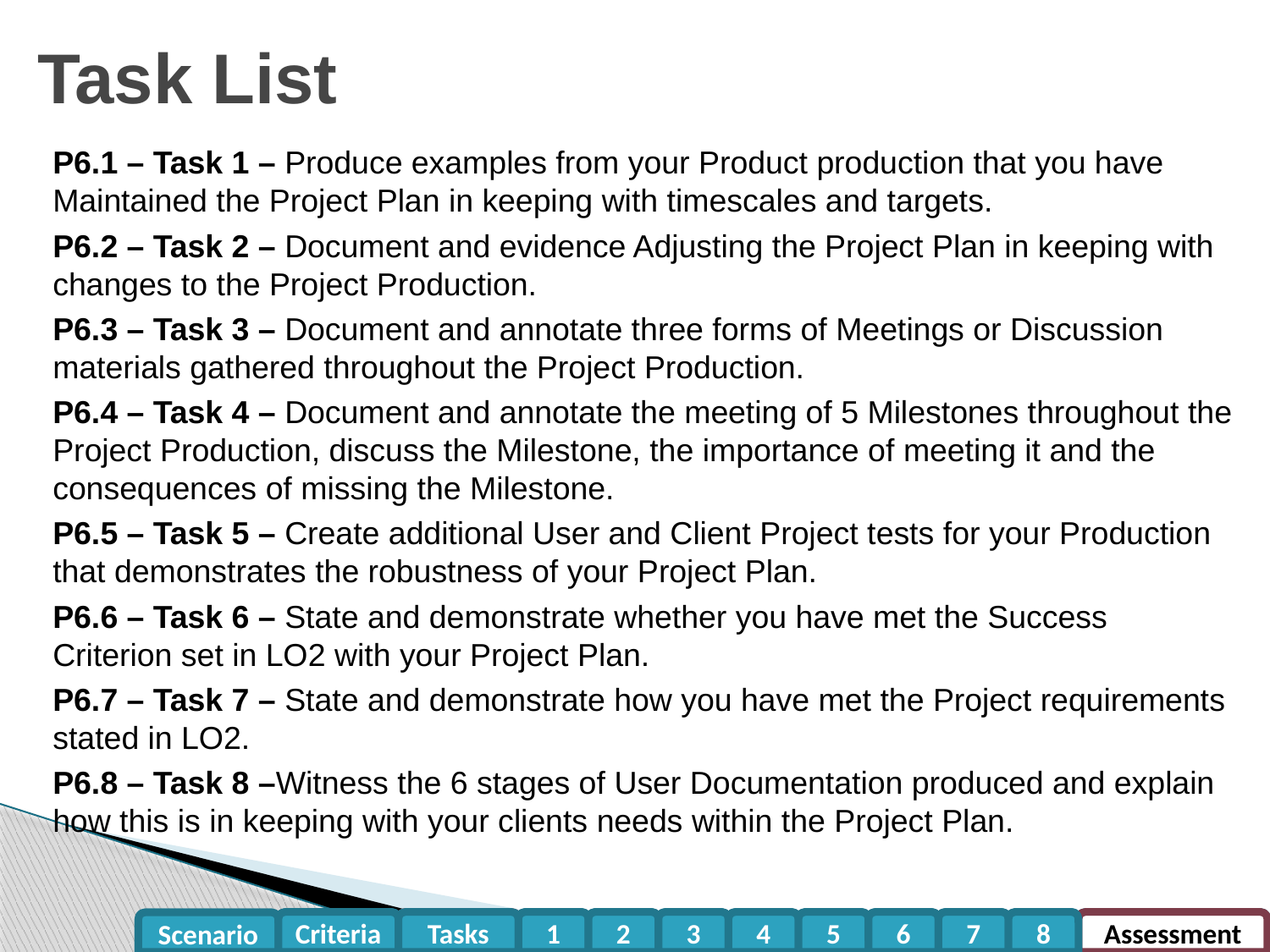

# Task List
P6.1 – Task 1 – Produce examples from your Product production that you have Maintained the Project Plan in keeping with timescales and targets.
P6.2 – Task 2 – Document and evidence Adjusting the Project Plan in keeping with changes to the Project Production.
P6.3 – Task 3 – Document and annotate three forms of Meetings or Discussion materials gathered throughout the Project Production.
P6.4 – Task 4 – Document and annotate the meeting of 5 Milestones throughout the Project Production, discuss the Milestone, the importance of meeting it and the consequences of missing the Milestone.
P6.5 – Task 5 – Create additional User and Client Project tests for your Production that demonstrates the robustness of your Project Plan.
P6.6 – Task 6 – State and demonstrate whether you have met the Success Criterion set in LO2 with your Project Plan.
P6.7 – Task 7 – State and demonstrate how you have met the Project requirements stated in LO2.
P6.8 – Task 8 –Witness the 6 stages of User Documentation produced and explain how this is in keeping with your clients needs within the Project Plan.
Criteria
Tasks
1
2
3
4
5
6
7
8
Assessment
Scenario